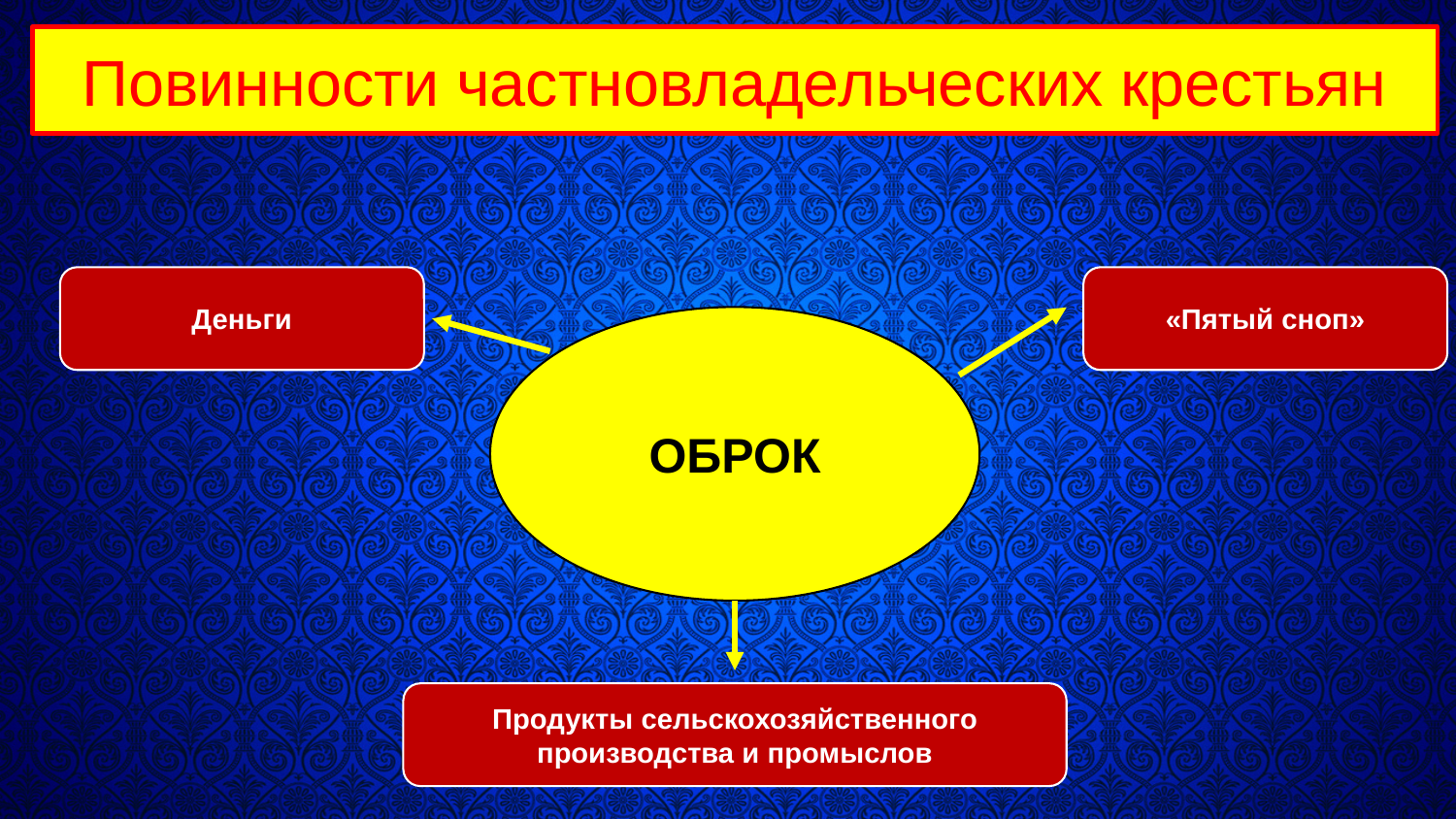

Повинности частновладельческих крестьян

Деньги
«Пятый сноп»
ОБРОК
Продукты сельскохозяйственного производства и промыслов